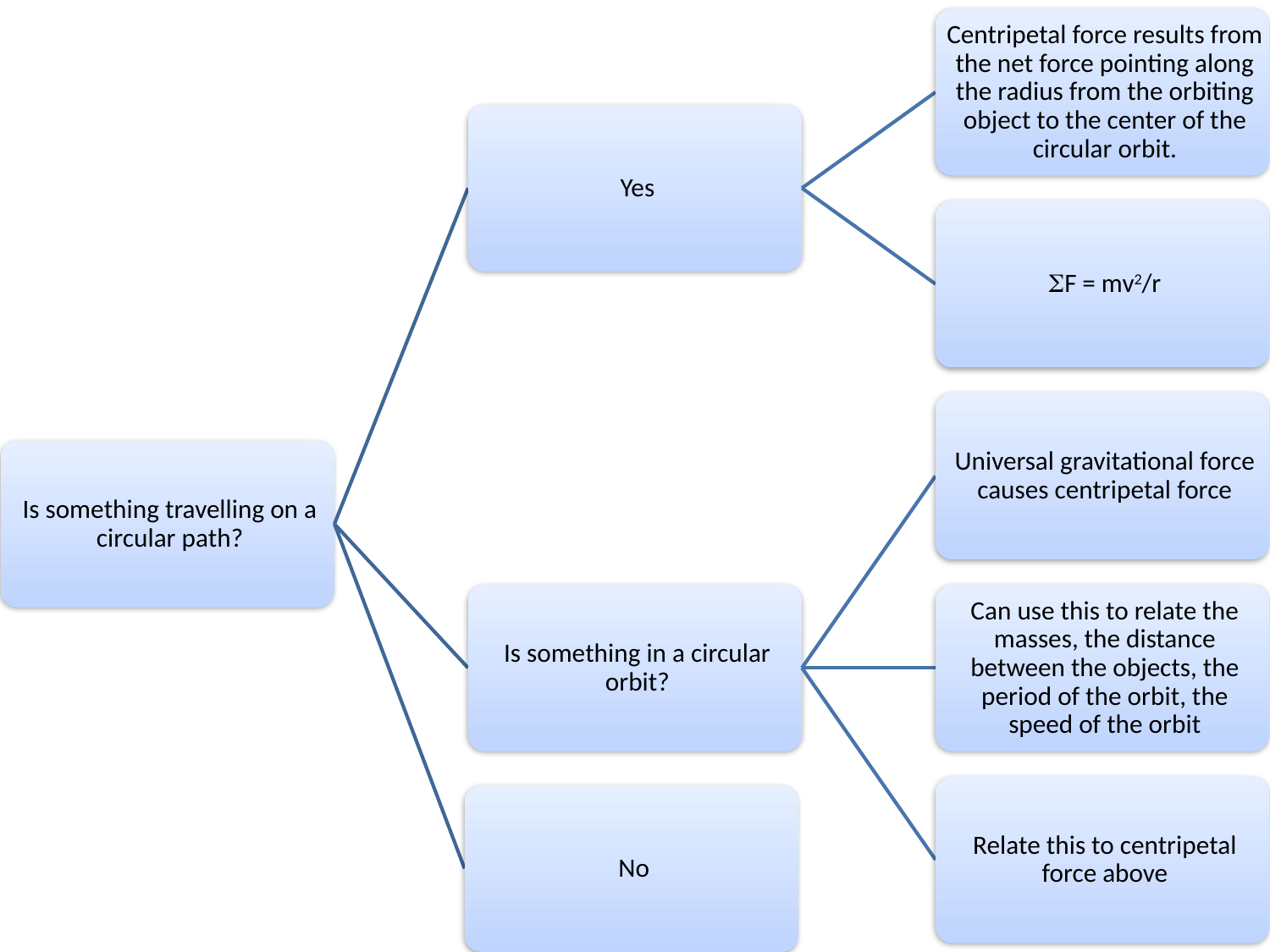

Is something travelling on a circular path?

Yes

Centripetal force results from the net force pointing along the radius from the orbiting object to the center of the circular orbit.

ΣF = mv2/r

Is something in a circular orbit?

Universal gravitational force causes centripetal force

Can use this to relate the masses, the distance between the objects, the period of the orbit, the speed of the orbit

Relate this to centripetal force above

No